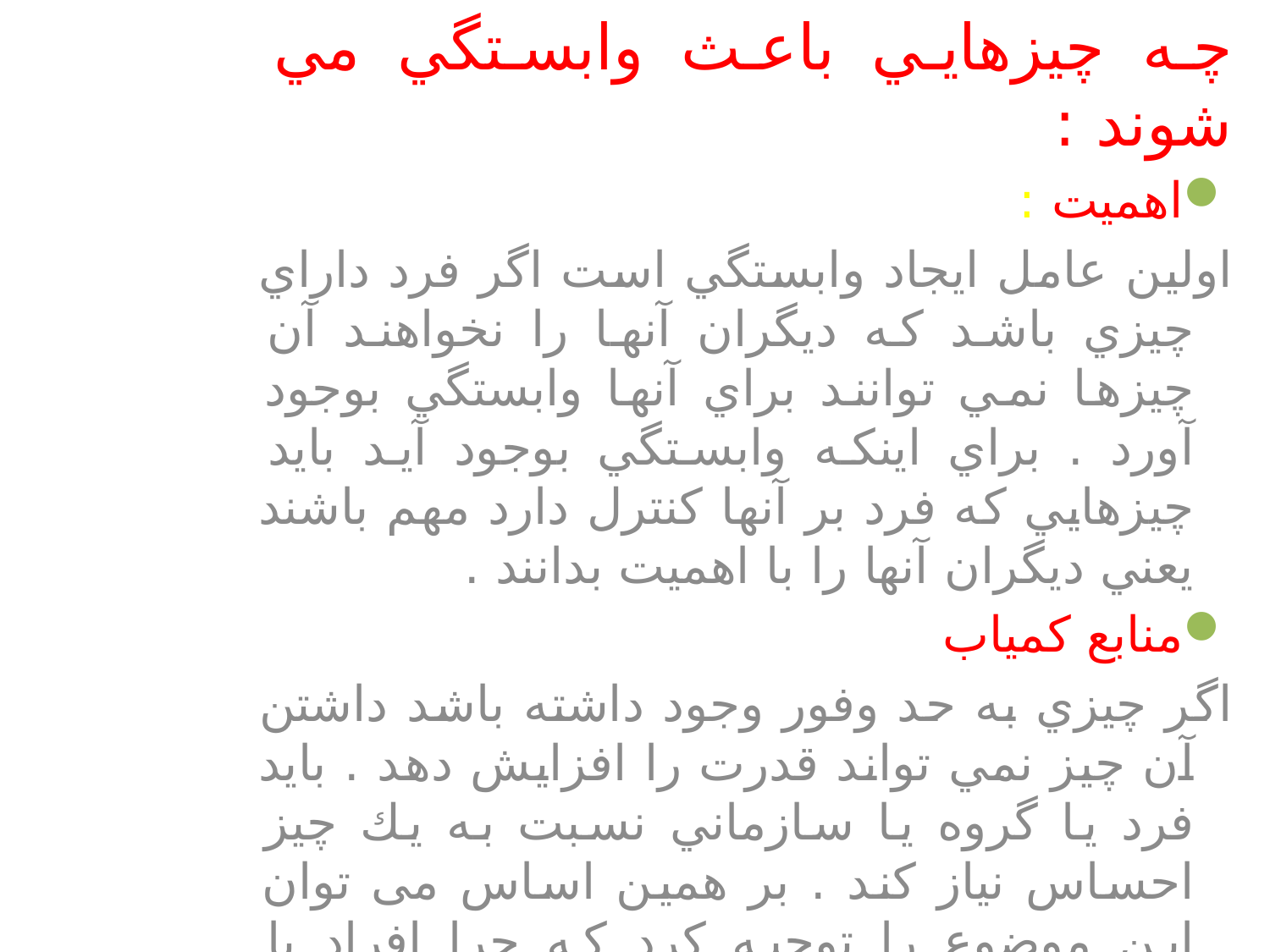

چه چيزهايي باعث وابستگي مي شوند :
اهميت :
اولين عامل ايجاد وابستگي است اگر فرد داراي چيزي باشد كه ديگران آنها را نخواهند آن چيزها نمي توانند براي آنها وابستگي بوجود آورد . براي اينكه وابستگي بوجود آيد بايد چيزهايي كه فرد بر آنها كنترل دارد مهم باشند يعني ديگران آنها را با اهميت بدانند .
منابع كمياب
اگر چيزي به حد وفور وجود داشته باشد داشتن آن چيز نمي تواند قدرت را افزايش دهد . بايد فرد يا گروه يا سازماني نسبت به يك چيز احساس نياز كند . بر همين اساس می توان اين موضوع را توجيه كرد كه چرا افراد يا اعضاي سازمان داراي اطلاعات مهمي هستند ( اطلاعاتي كه اعضاي بلند پايه سازمان به آن دسترسي ندارند ) مي توانند بر اعضاي بلند پايه سازمان اعمال قدرت كنند و به آنها وابسته هستند .